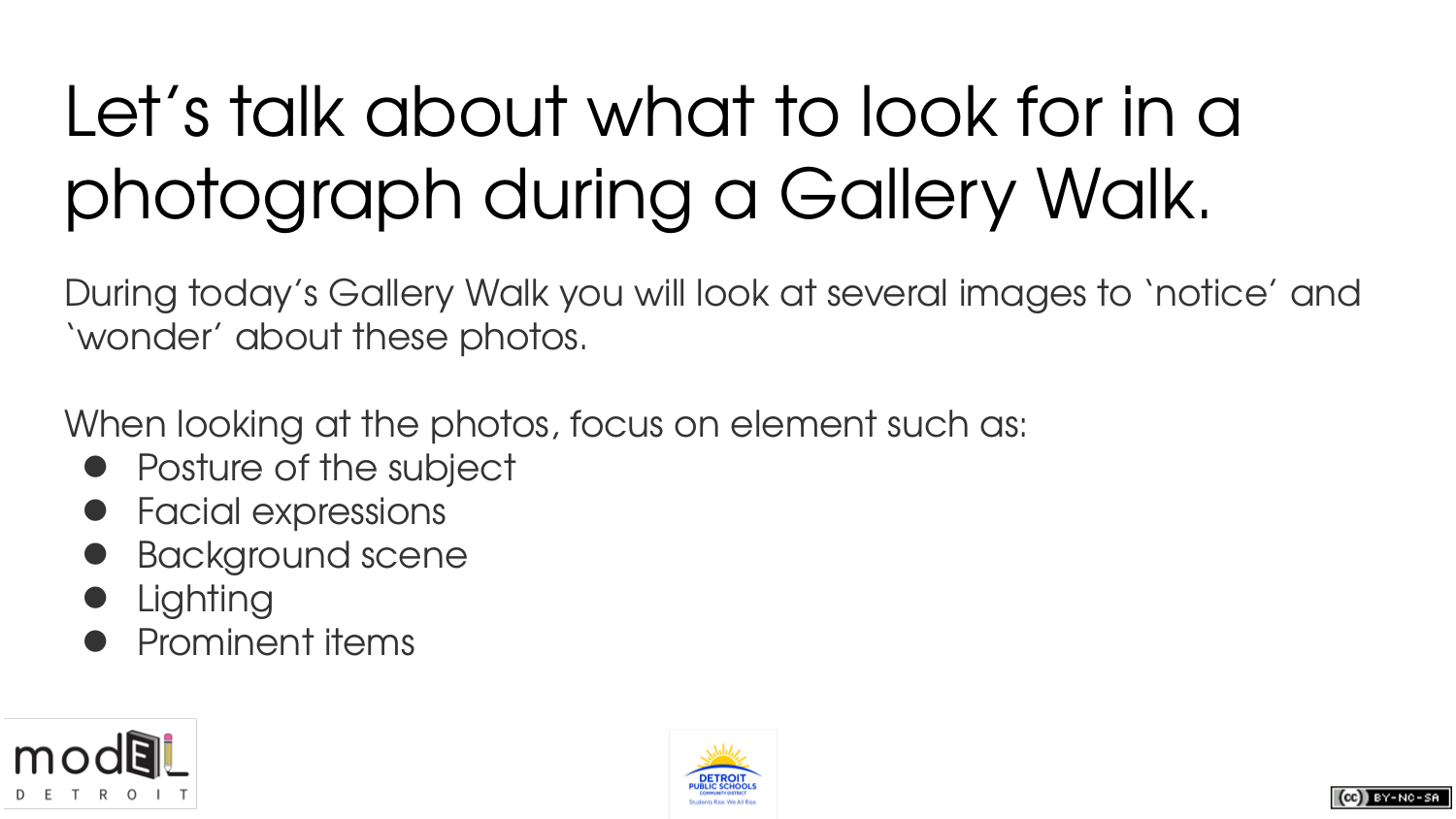

# Let’s talk about what to look for in a photograph during a Gallery Walk.
During today’s Gallery Walk you will look at several images to ‘notice’ and ‘wonder’ about these photos.

When looking at the photos, focus on element such as:
Posture of the subject
Facial expressions
Background scene
Lighting
Prominent items